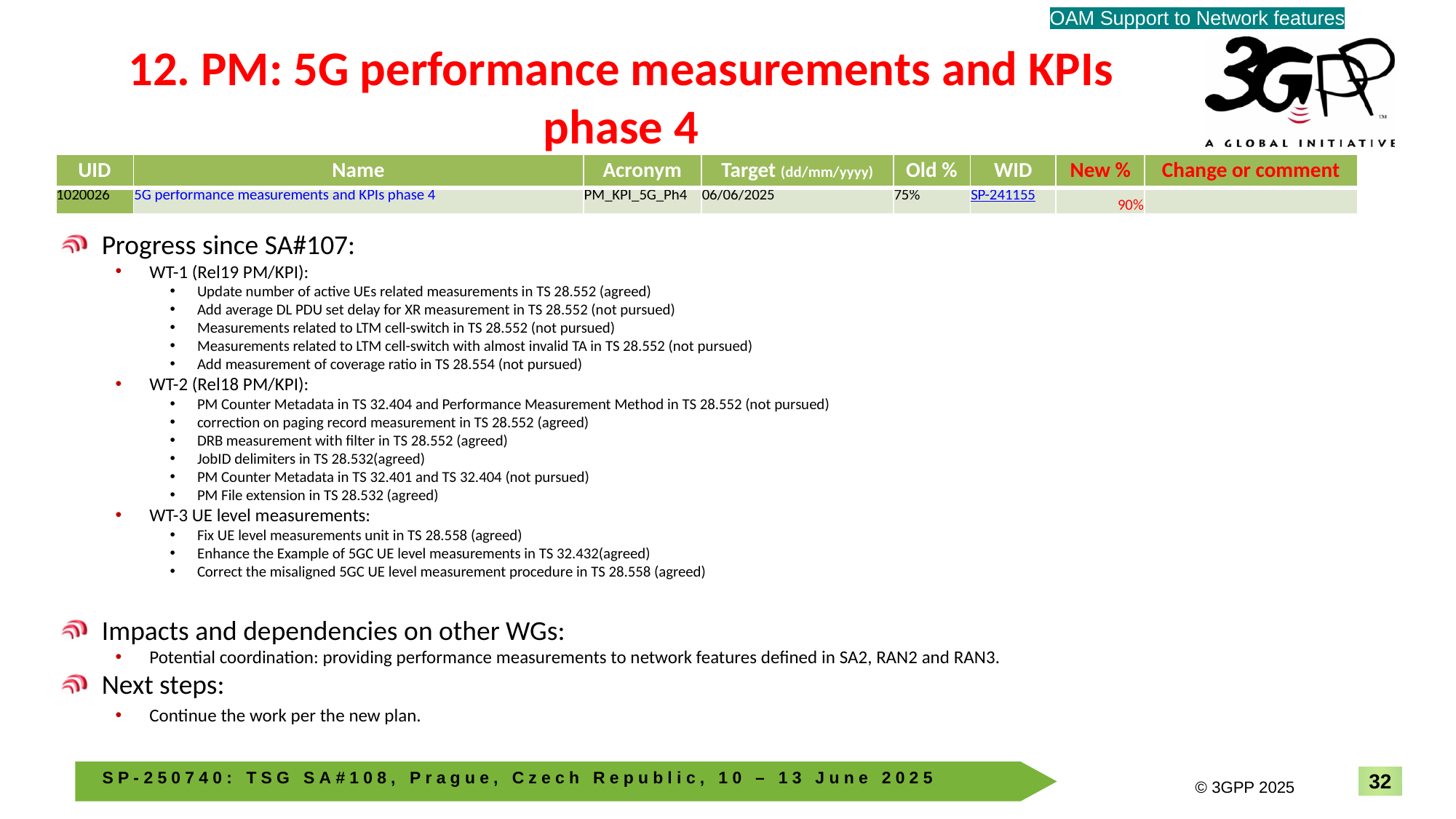

OAM Support to Network features
# 12. PM: 5G performance measurements and KPIs phase 4
| UID | Name | Acronym | Target (dd/mm/yyyy) | Old % | WID | New % | Change or comment |
| --- | --- | --- | --- | --- | --- | --- | --- |
| 1020026 | 5G performance measurements and KPIs phase 4 | PM\_KPI\_5G\_Ph4 | 06/06/2025 | 75% | SP-241155 | 90% |  |
Progress since SA#107:
WT-1 (Rel19 PM/KPI):
Update number of active UEs related measurements in TS 28.552 (agreed)
Add average DL PDU set delay for XR measurement in TS 28.552 (not pursued)
Measurements related to LTM cell-switch in TS 28.552 (not pursued)
Measurements related to LTM cell-switch with almost invalid TA in TS 28.552 (not pursued)
Add measurement of coverage ratio in TS 28.554 (not pursued)
WT-2 (Rel18 PM/KPI):
PM Counter Metadata in TS 32.404 and Performance Measurement Method in TS 28.552 (not pursued)
correction on paging record measurement in TS 28.552 (agreed)
DRB measurement with filter in TS 28.552 (agreed)
JobID delimiters in TS 28.532(agreed)
PM Counter Metadata in TS 32.401 and TS 32.404 (not pursued)
PM File extension in TS 28.532 (agreed)
WT-3 UE level measurements:
Fix UE level measurements unit in TS 28.558 (agreed)
Enhance the Example of 5GC UE level measurements in TS 32.432(agreed)
Correct the misaligned 5GC UE level measurement procedure in TS 28.558 (agreed)

Impacts and dependencies on other WGs:
Potential coordination: providing performance measurements to network features defined in SA2, RAN2 and RAN3.
Next steps:
Continue the work per the new plan.